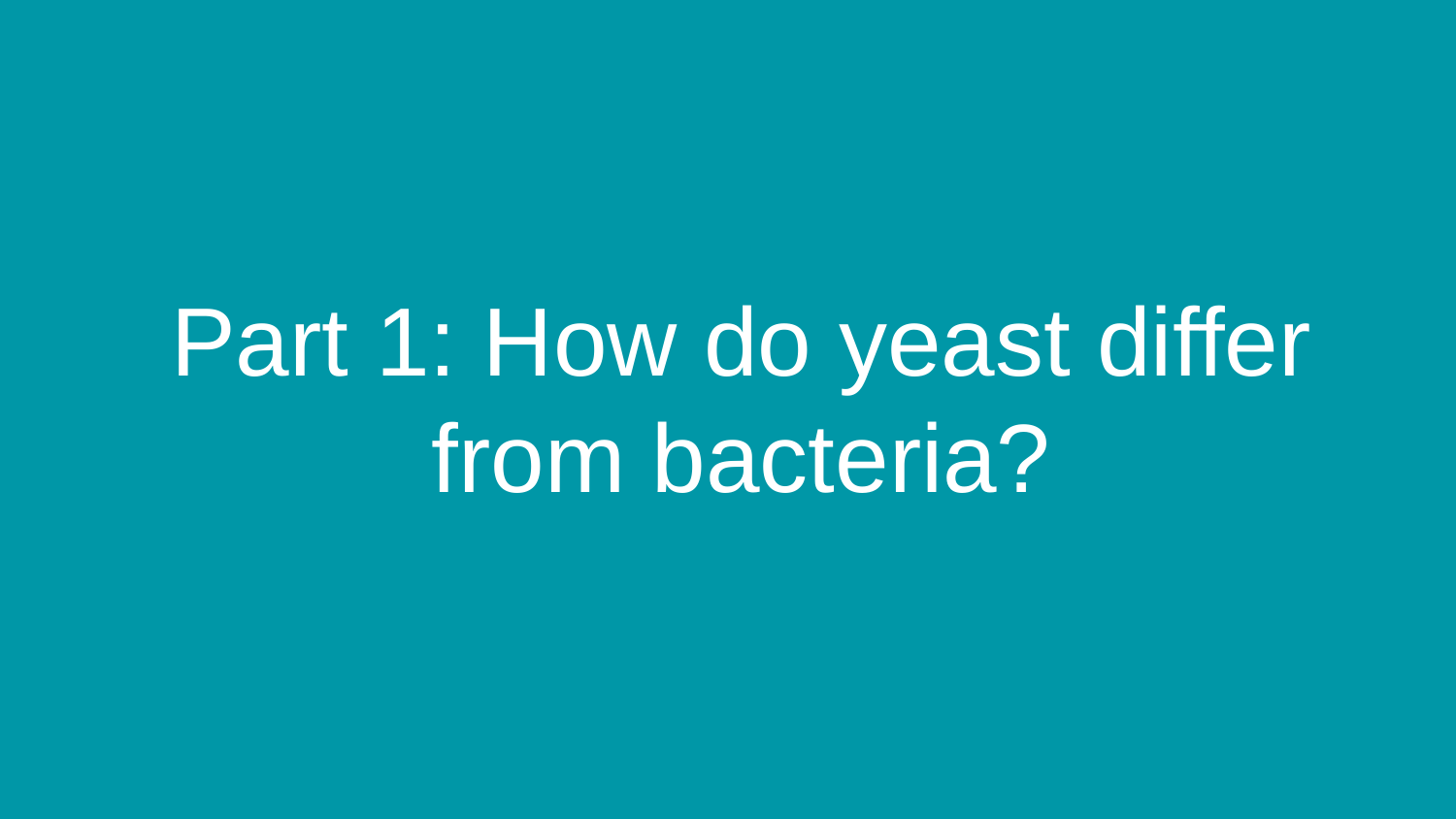

Part 1: How do yeast differ from bacteria?